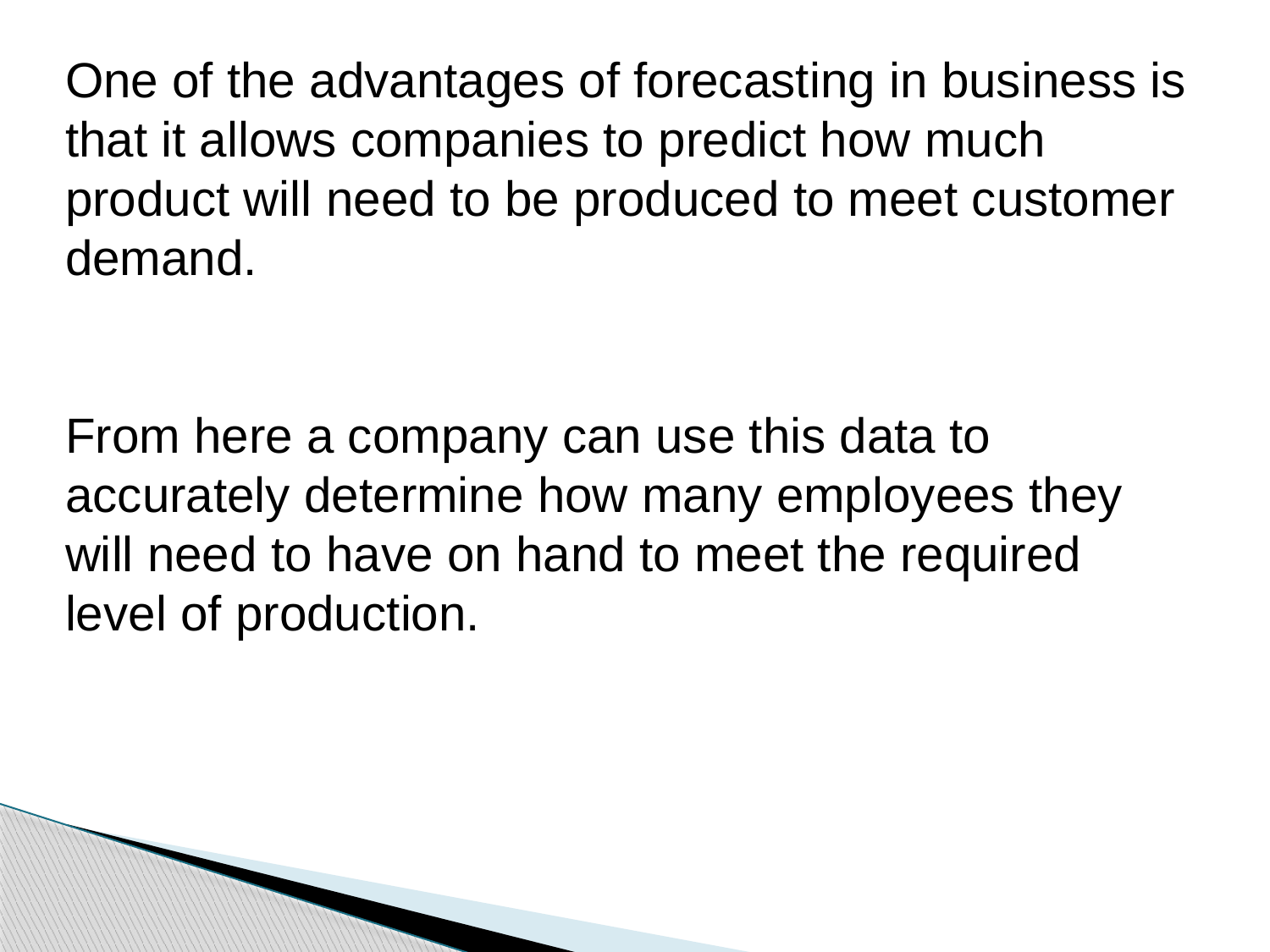

One of the advantages of forecasting in business is that it allows companies to predict how much product will need to be produced to meet customer demand.

From here a company can use this data to accurately determine how many employees they will need to have on hand to meet the required level of production.